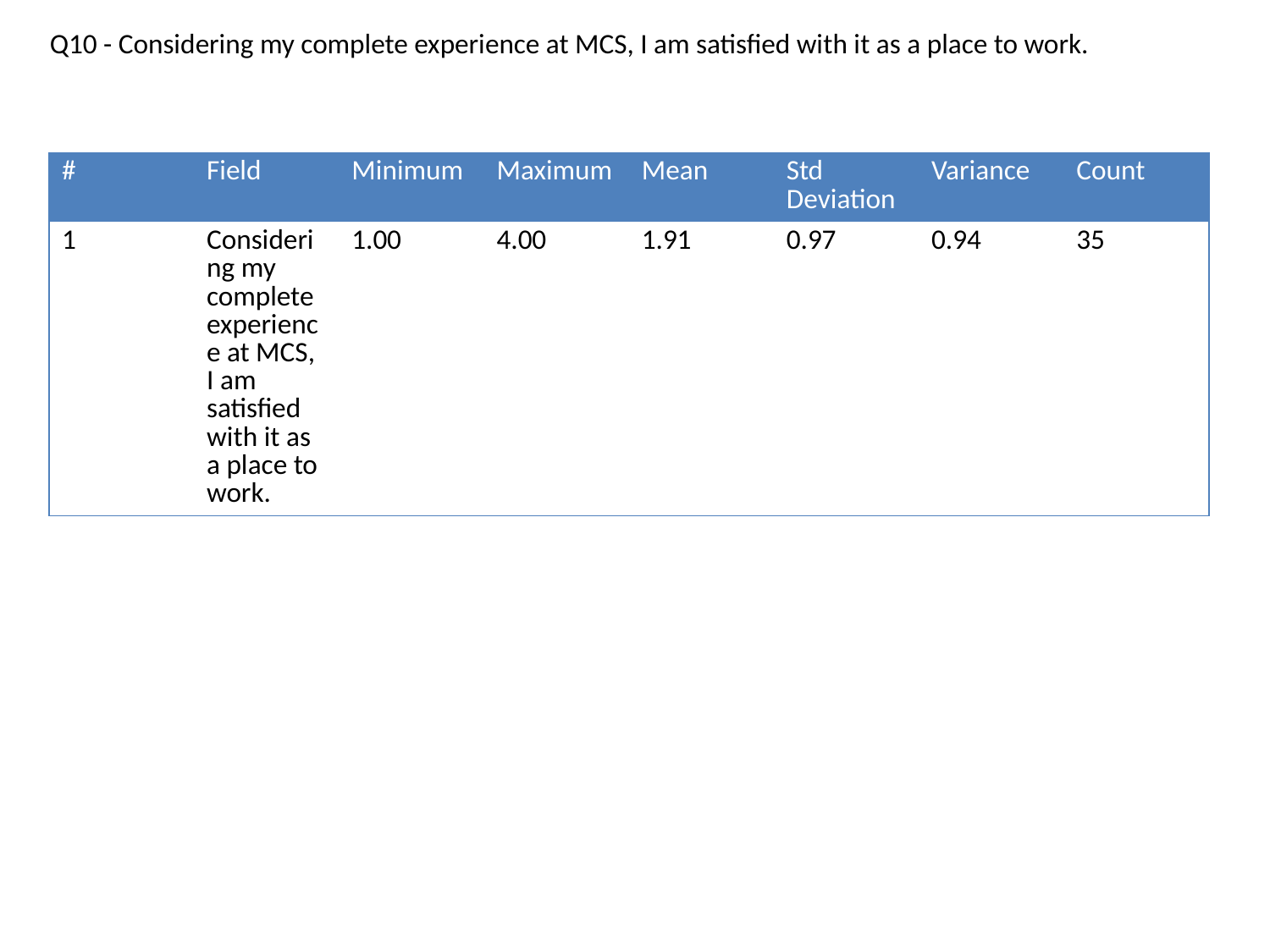

Q10 - Considering my complete experience at MCS, I am satisfied with it as a place to work.
| # | Field | Minimum | Maximum | Mean | Std Deviation | Variance | Count |
| --- | --- | --- | --- | --- | --- | --- | --- |
| 1 | Considering my complete experience at MCS, I am satisfied with it as a place to work. | 1.00 | 4.00 | 1.91 | 0.97 | 0.94 | 35 |